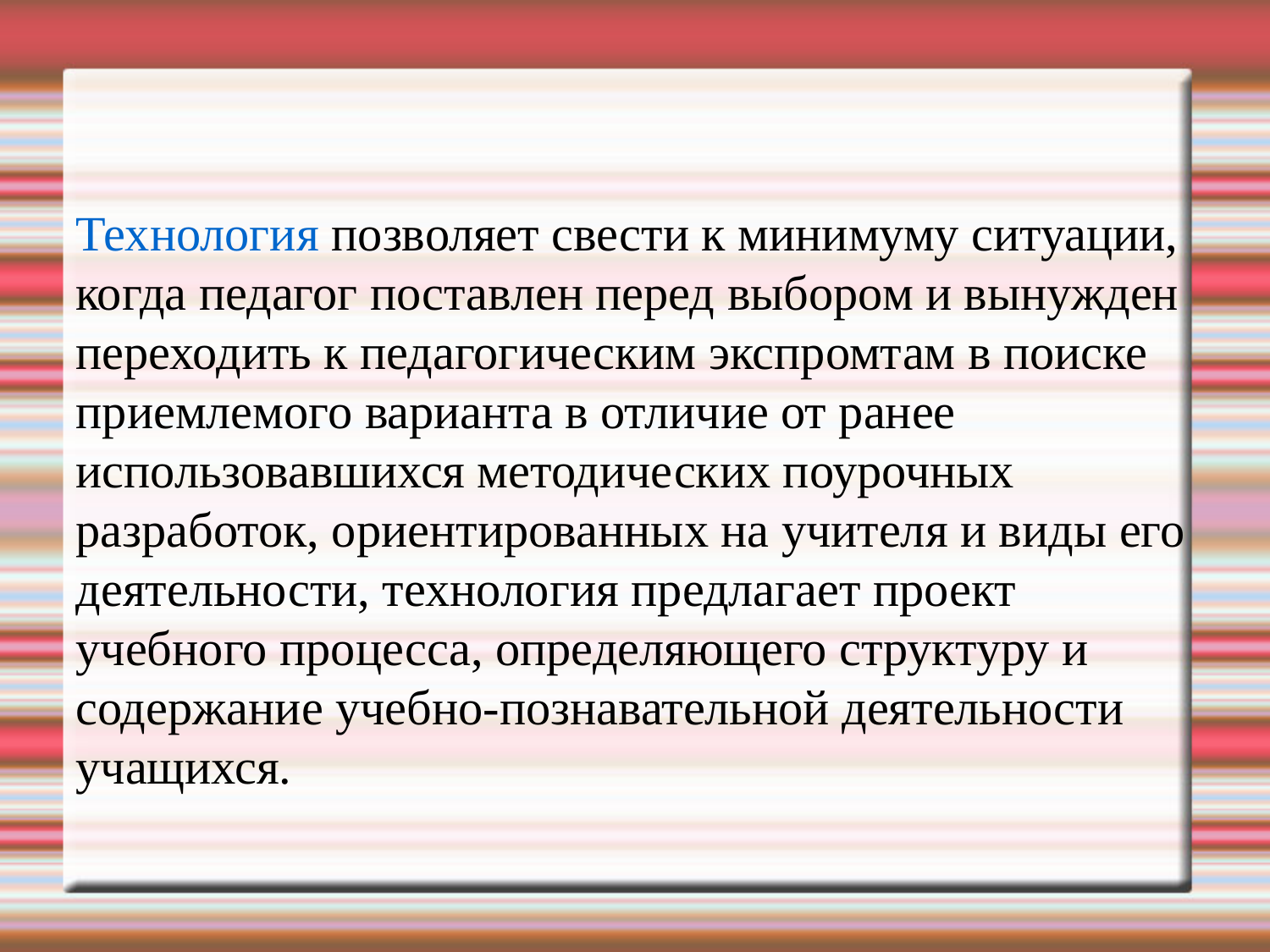

Технология позволяет свести к минимуму ситуации, когда педагог поставлен перед выбором и вынужден переходить к педагогическим экспромтам в поиске приемлемого варианта в отличие от ранее использовавшихся методических поурочных разработок, ориентированных на учителя и виды его деятельности, технология предлагает проект учебного процесса, определяющего структуру и содержание учебно-познавательной деятельности учащихся.